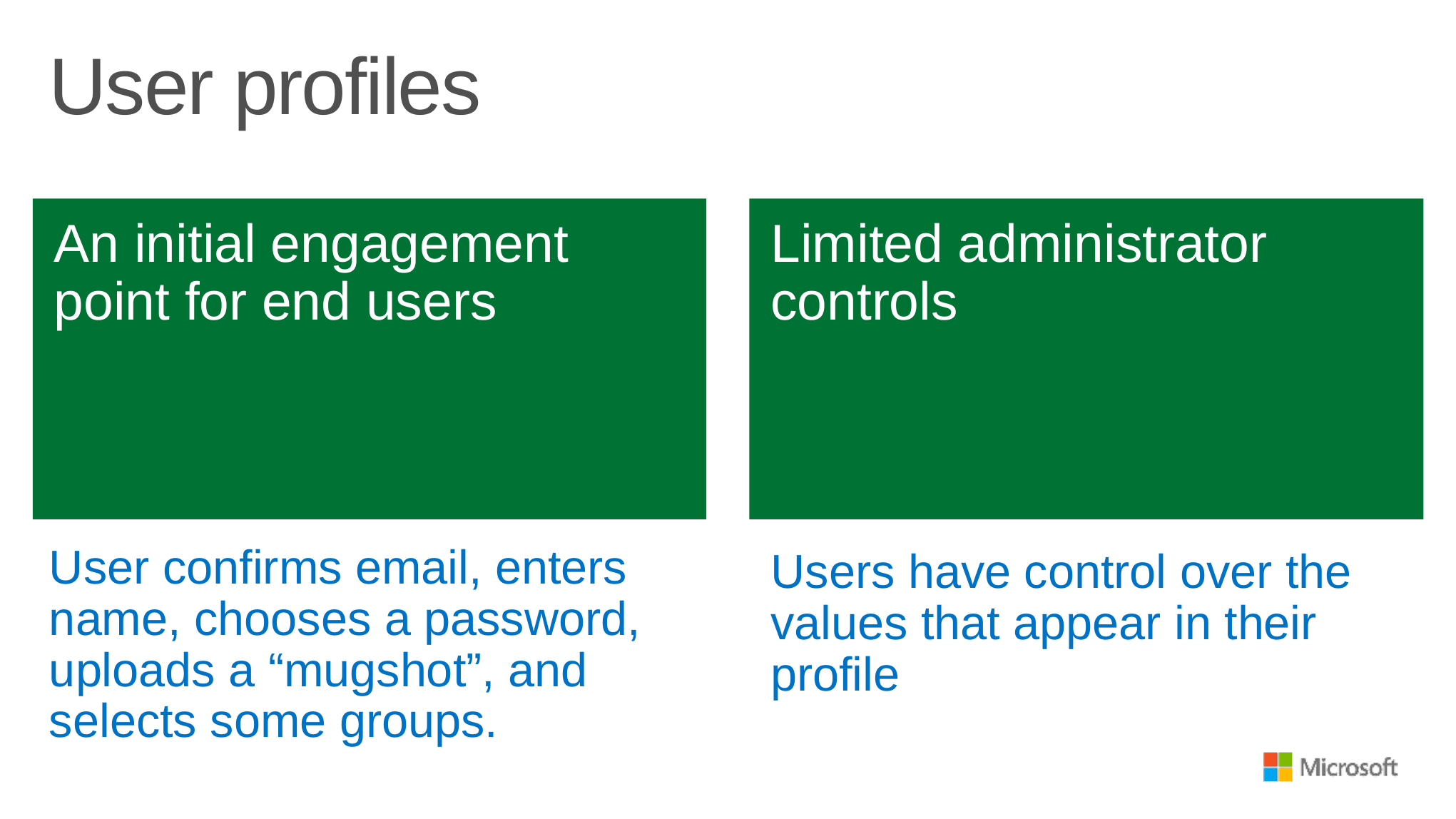

# User profiles
An initial engagement point for end users
Limited administrator controls
Users have control over the values that appear in their profile
User confirms email, enters name, chooses a password, uploads a “mugshot”, and selects some groups.